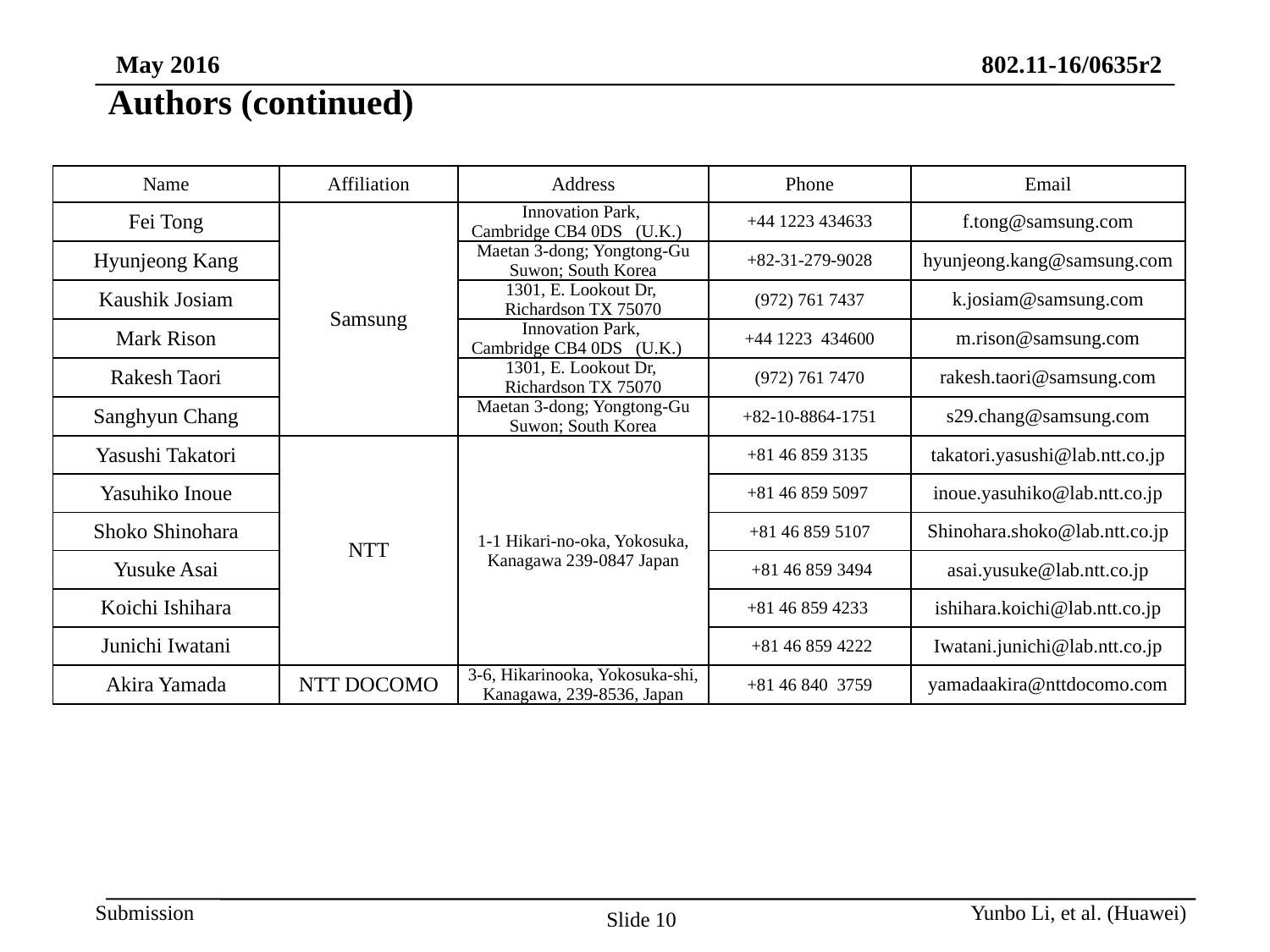

# Authors (continued)
| Name | Affiliation | Address | Phone | Email |
| --- | --- | --- | --- | --- |
| Fei Tong | Samsung | Innovation Park, Cambridge CB4 0DS (U.K.) | +44 1223 434633 | f.tong@samsung.com |
| Hyunjeong Kang |  | Maetan 3-dong; Yongtong-Gu Suwon; South Korea | +82-31-279-9028 | hyunjeong.kang@samsung.com |
| Kaushik Josiam |  | 1301, E. Lookout Dr, Richardson TX 75070 | (972) 761 7437 | k.josiam@samsung.com |
| Mark Rison |  | Innovation Park, Cambridge CB4 0DS (U.K.) | +44 1223 434600 | m.rison@samsung.com |
| Rakesh Taori |  | 1301, E. Lookout Dr, Richardson TX 75070 | (972) 761 7470 | rakesh.taori@samsung.com |
| Sanghyun Chang |  | Maetan 3-dong; Yongtong-Gu Suwon; South Korea | +82-10-8864-1751 | s29.chang@samsung.com |
| Yasushi Takatori | NTT | 1-1 Hikari-no-oka, Yokosuka, Kanagawa 239-0847 Japan | +81 46 859 3135 | takatori.yasushi@lab.ntt.co.jp |
| Yasuhiko Inoue |  |  | +81 46 859 5097 | inoue.yasuhiko@lab.ntt.co.jp |
| Shoko Shinohara |  |  | +81 46 859 5107 | Shinohara.shoko@lab.ntt.co.jp |
| Yusuke Asai |  |  | +81 46 859 3494 | asai.yusuke@lab.ntt.co.jp |
| Koichi Ishihara |  |  | +81 46 859 4233 | ishihara.koichi@lab.ntt.co.jp |
| Junichi Iwatani |  |  | +81 46 859 4222 | Iwatani.junichi@lab.ntt.co.jp |
| Akira Yamada | NTT DOCOMO | 3-6, Hikarinooka, Yokosuka-shi, Kanagawa, 239-8536, Japan | +81 46 840  3759 | yamadaakira@nttdocomo.com |
Yunbo Li, et al. (Huawei)
Slide 10